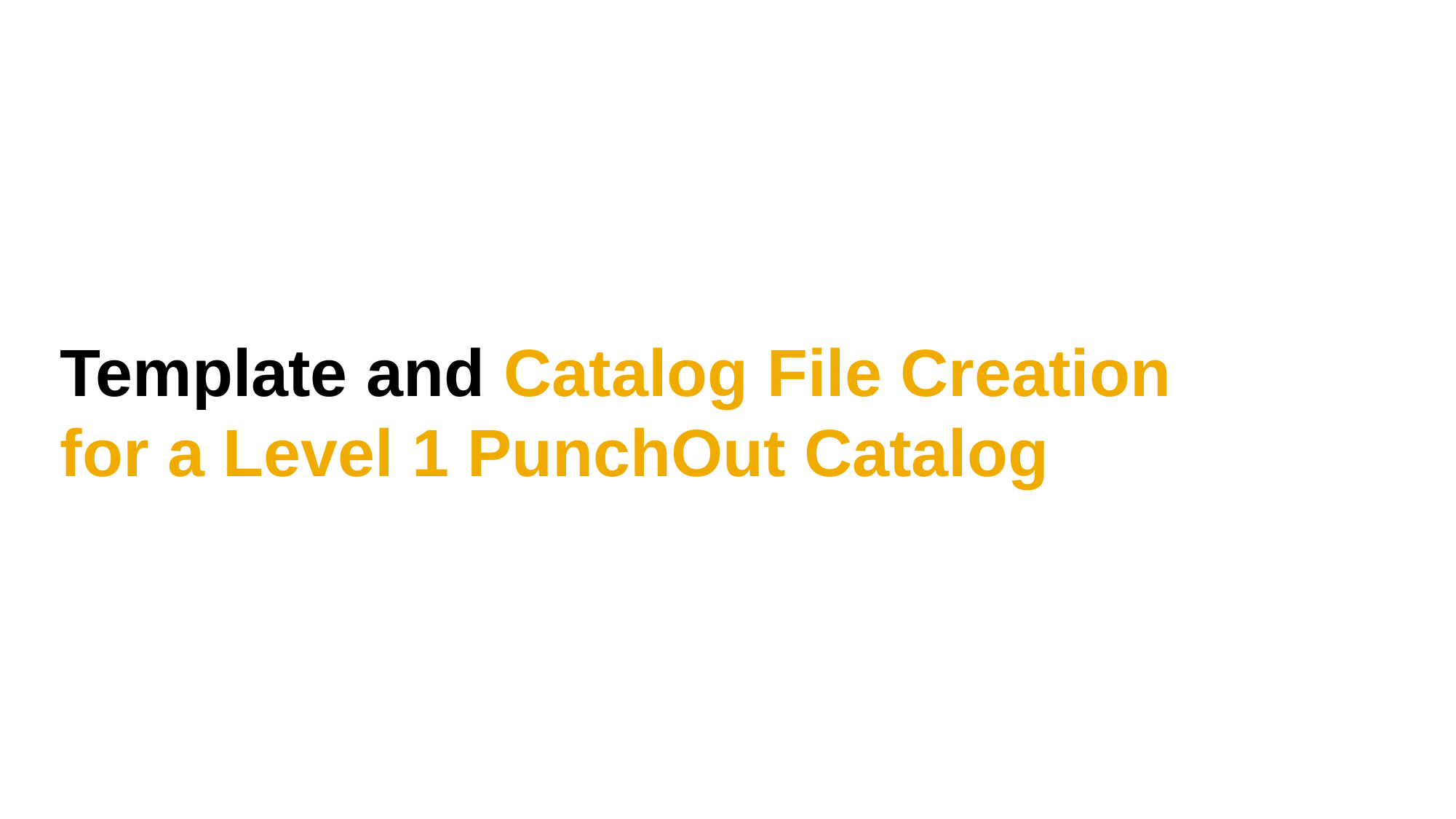

# Template and Catalog File Creation for a Level 1 PunchOut Catalog